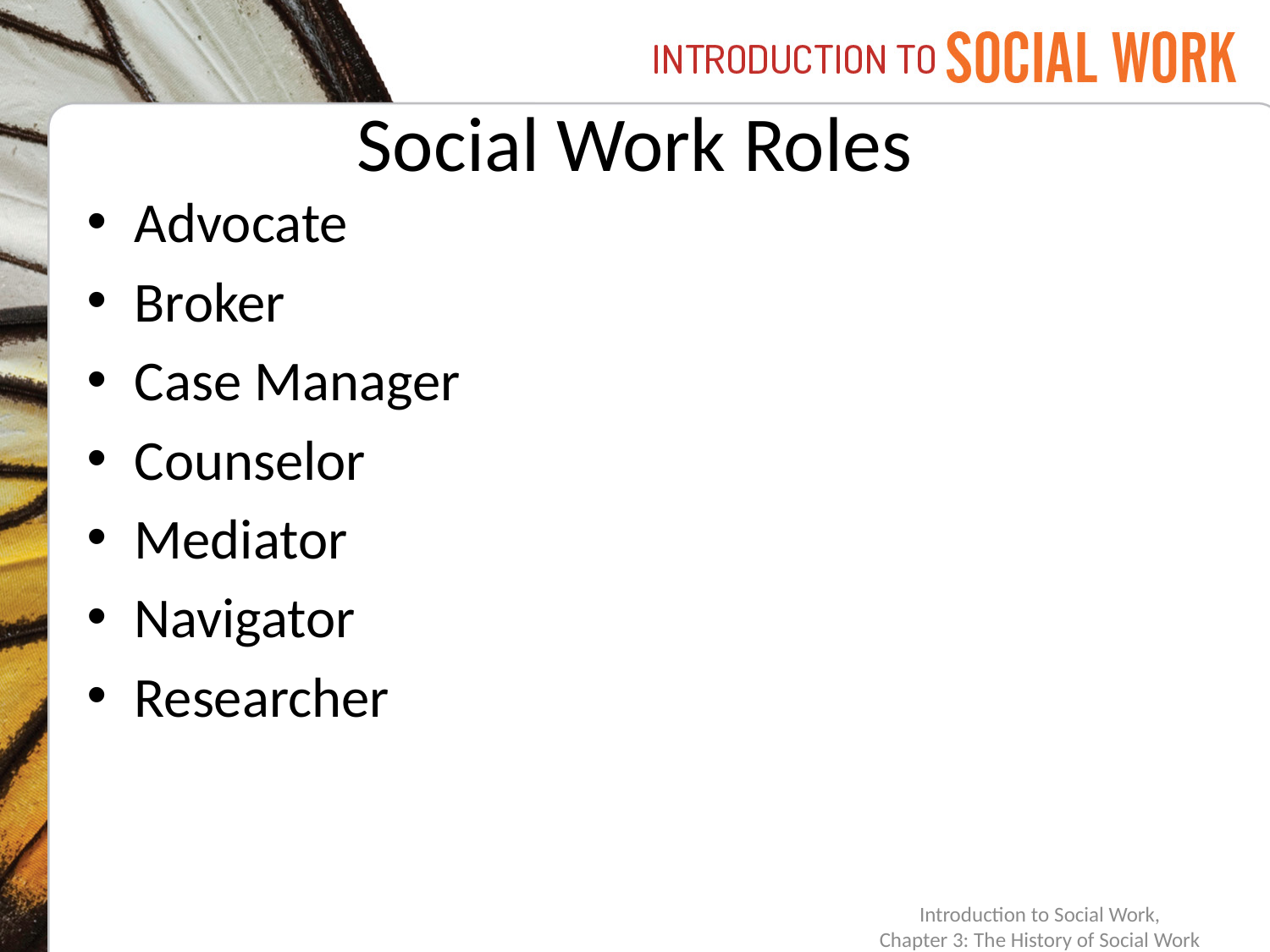

# Social Work Roles
Advocate
Broker
Case Manager
Counselor
Mediator
Navigator
Researcher

Introduction to Social Work,
Chapter 3: The History of Social Work